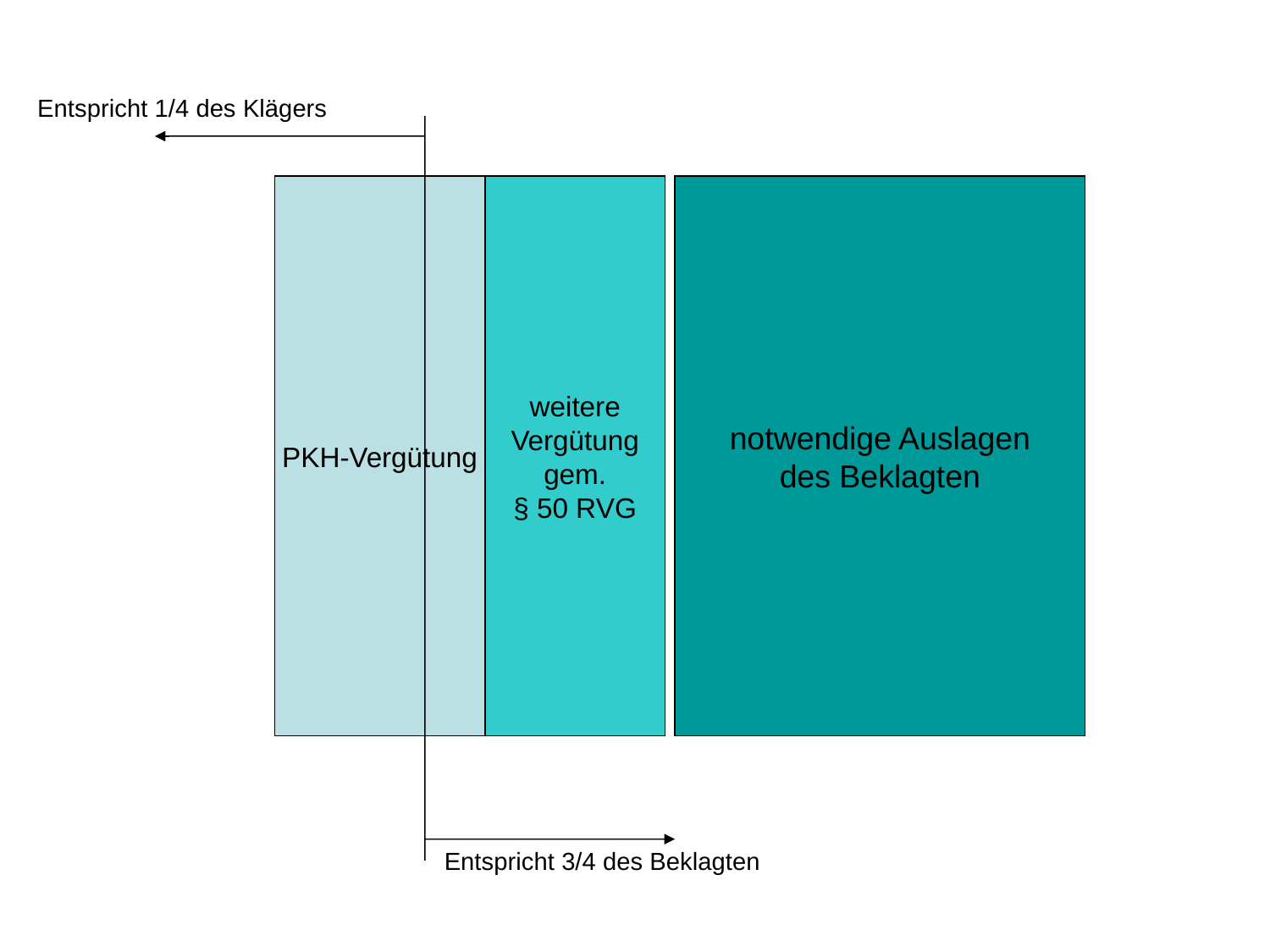

Entspricht 1/4 des Klägers

PKH-Vergütung
weitere
Vergütung
gem.
§ 50 RVG
notwendige Auslagen
des Beklagten

Entspricht 3/4 des Beklagten